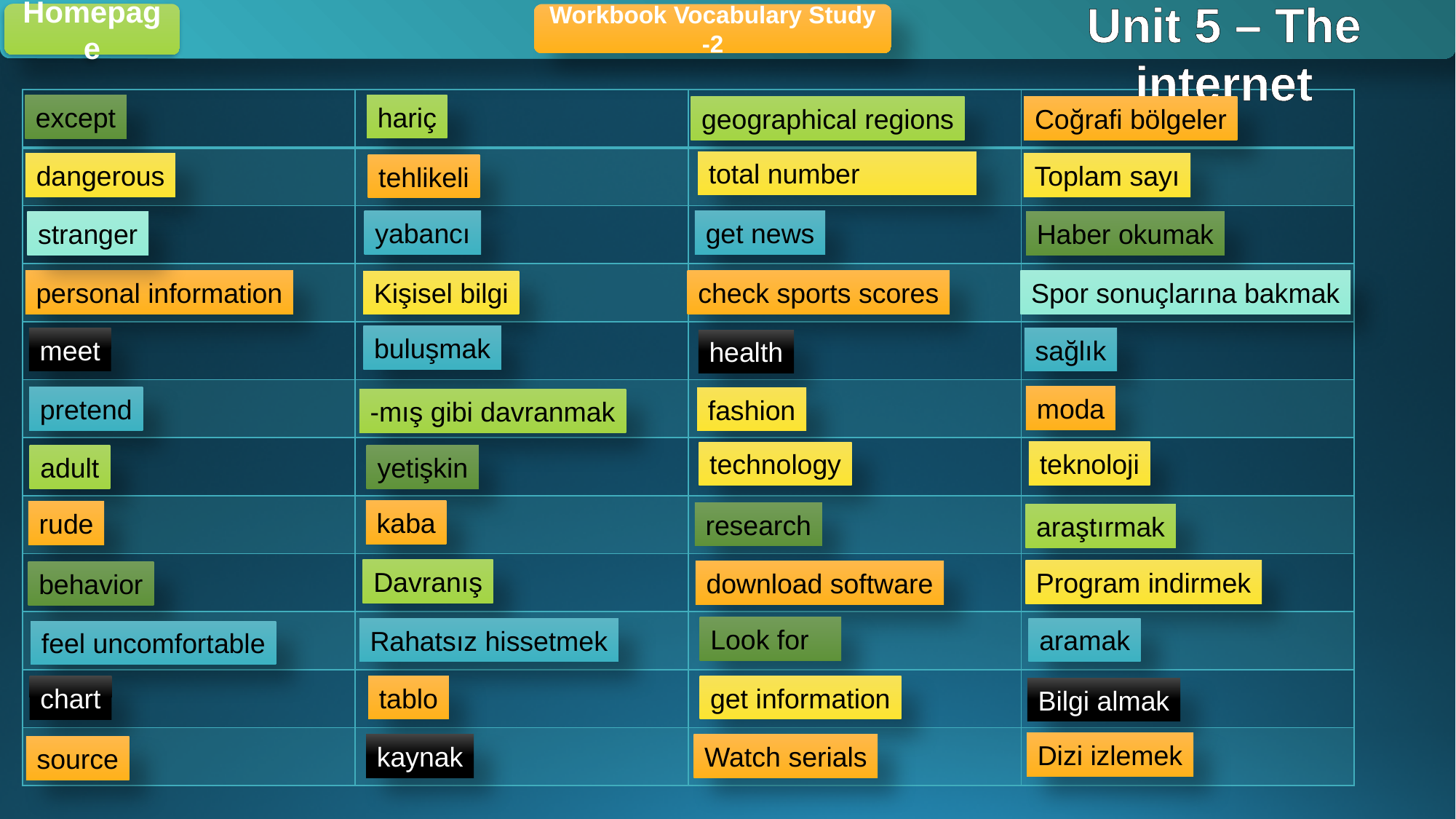

Unit 5 – The internet

Homepage
Workbook Vocabulary Study -2
|  |  |  |  |
| --- | --- | --- | --- |
|  |  |  |  |
|  |  |  |  |
|  |  |  |  |
|  |  |  |  |
|  |  |  |  |
|  |  |  |  |
|  |  |  |  |
|  |  |  |  |
|  |  |  |  |
|  |  |  |  |
|  |  |  |  |
hariç
except
geographical regions
Coğrafi bölgeler
total number
Toplam sayı
dangerous
tehlikeli
yabancı
get news
stranger
Haber okumak
Spor sonuçlarına bakmak
personal information
check sports scores
Kişisel bilgi
buluşmak
meet
sağlık
health
moda
pretend
fashion
-mış gibi davranmak
teknoloji
technology
adult
yetişkin
kaba
rude
research
araştırmak
Davranış
Program indirmek
download software
behavior
Look for
aramak
Rahatsız hissetmek
feel uncomfortable
tablo
get information
chart
Bilgi almak
Dizi izlemek
kaynak
Watch serials
source